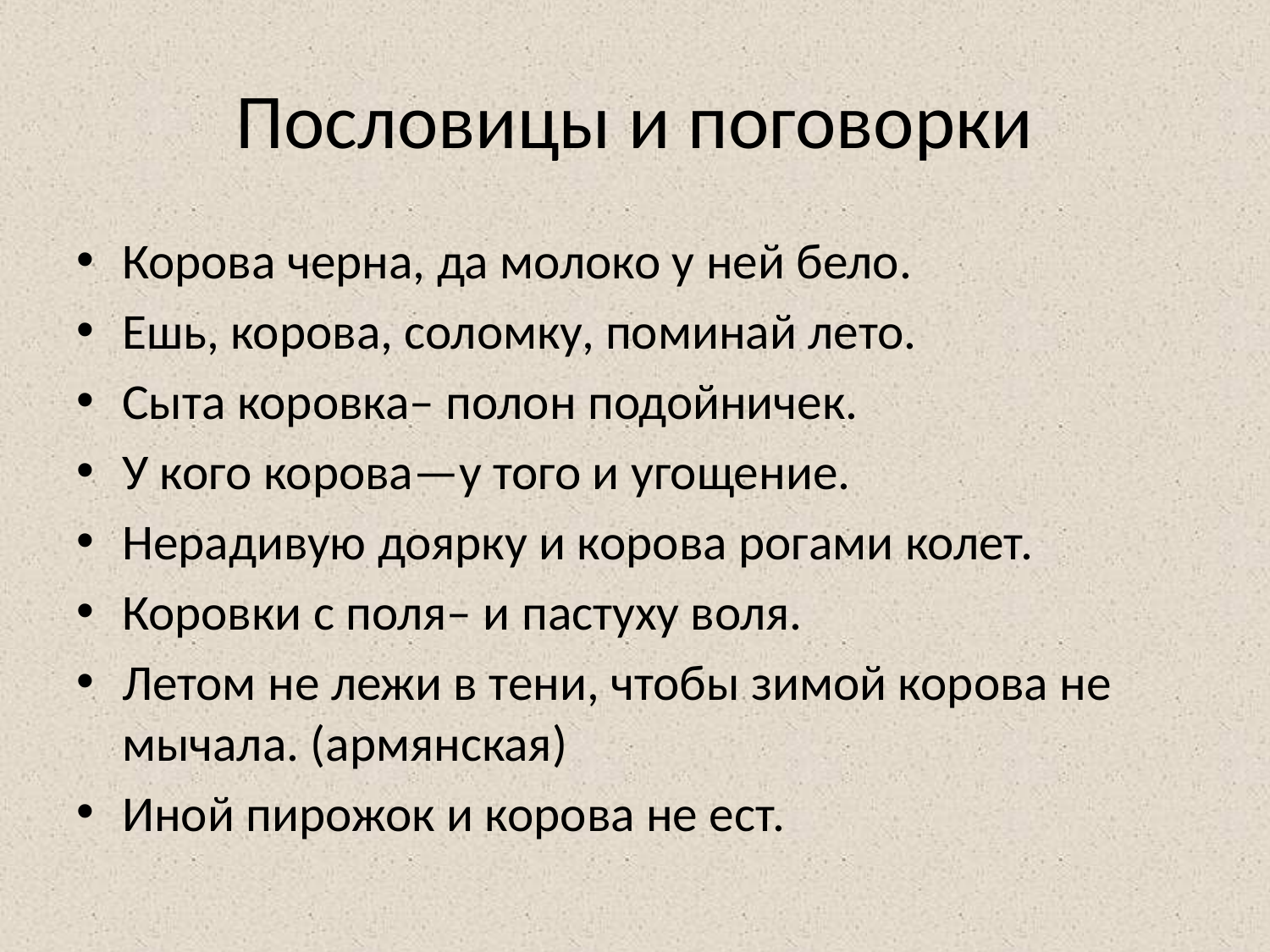

# Пословицы и поговорки
Корова черна, да молоко у ней бело.
Ешь, корова, соломку, поминай лето.
Сыта коровка– полон подойничек.
У кого корова—у того и угощение.
Нерадивую доярку и корова рогами колет.
Коровки с поля– и пастуху воля.
Летом не лежи в тени, чтобы зимой корова не мычала. (армянская)
Иной пирожок и корова не ест.